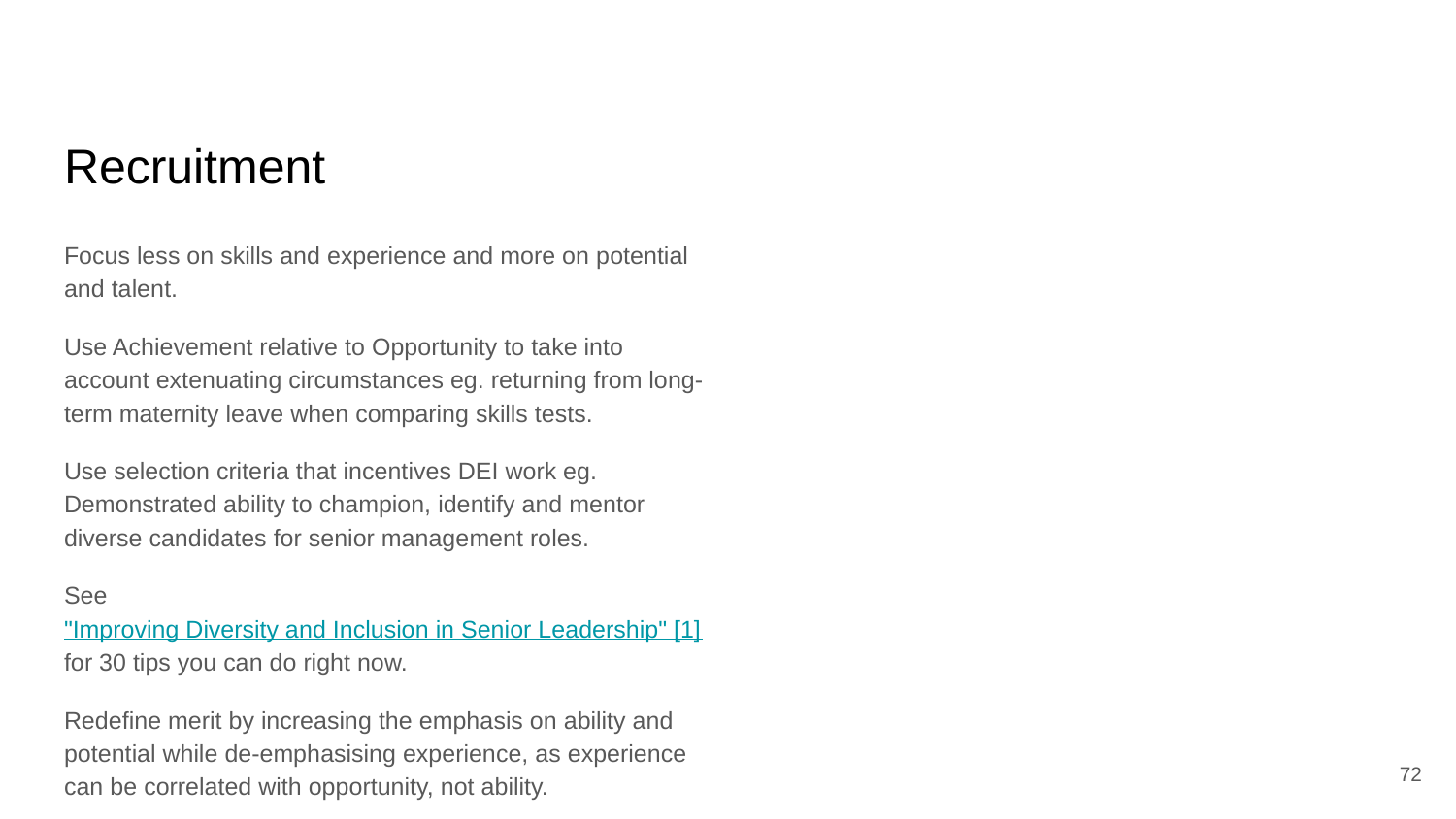

# Recruitment
Focus less on skills and experience and more on potential and talent.
Use Achievement relative to Opportunity to take into account extenuating circumstances eg. returning from long-term maternity leave when comparing skills tests.
Use selection criteria that incentives DEI work eg. Demonstrated ability to champion, identify and mentor diverse candidates for senior management roles.
See "Improving Diversity and Inclusion in Senior Leadership" [1] for 30 tips you can do right now.
Redefine merit by increasing the emphasis on ability and potential while de-emphasising experience, as experience can be correlated with opportunity, not ability.

72